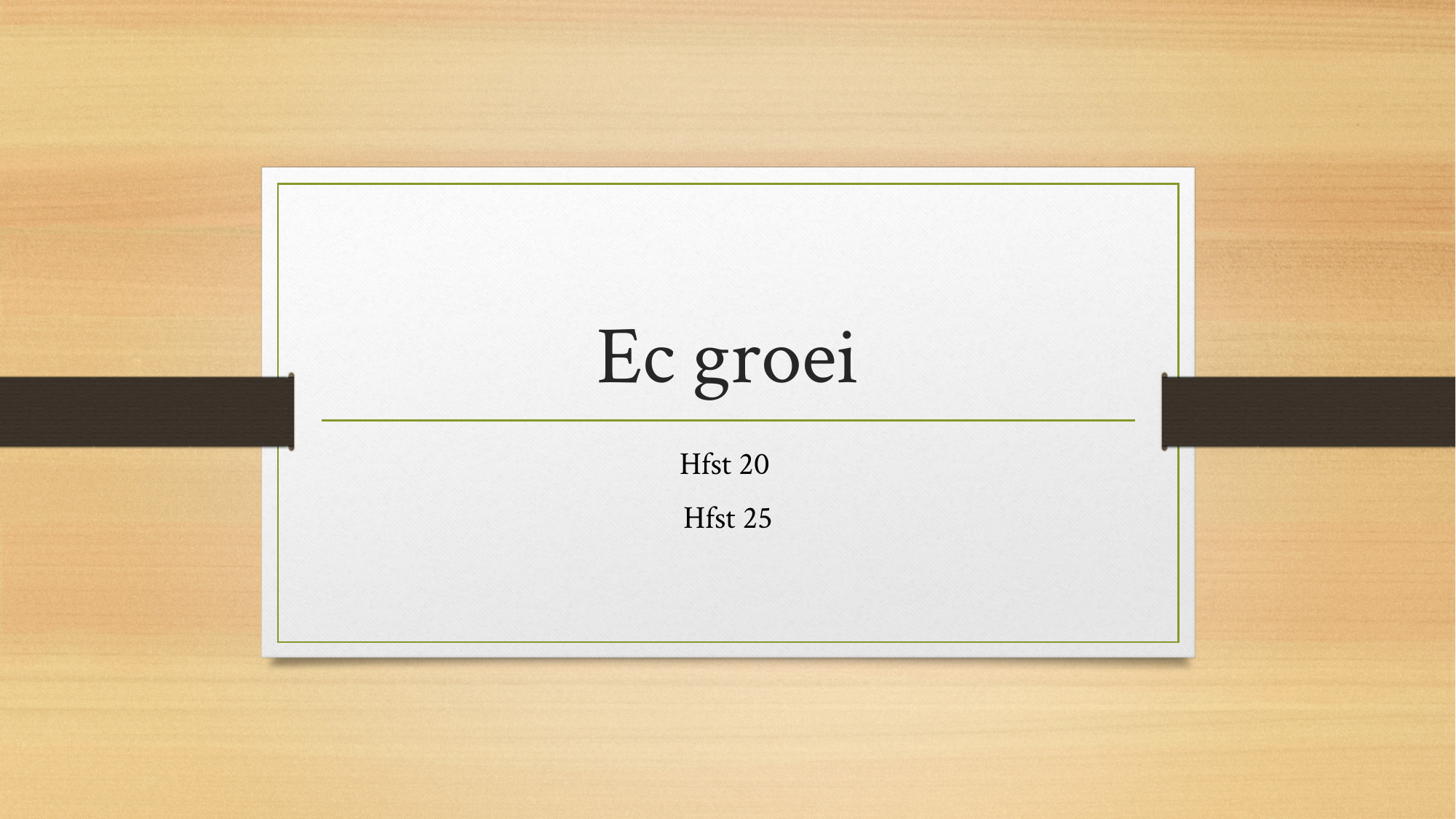

# Ec groei
Hfst 20
Hfst 25